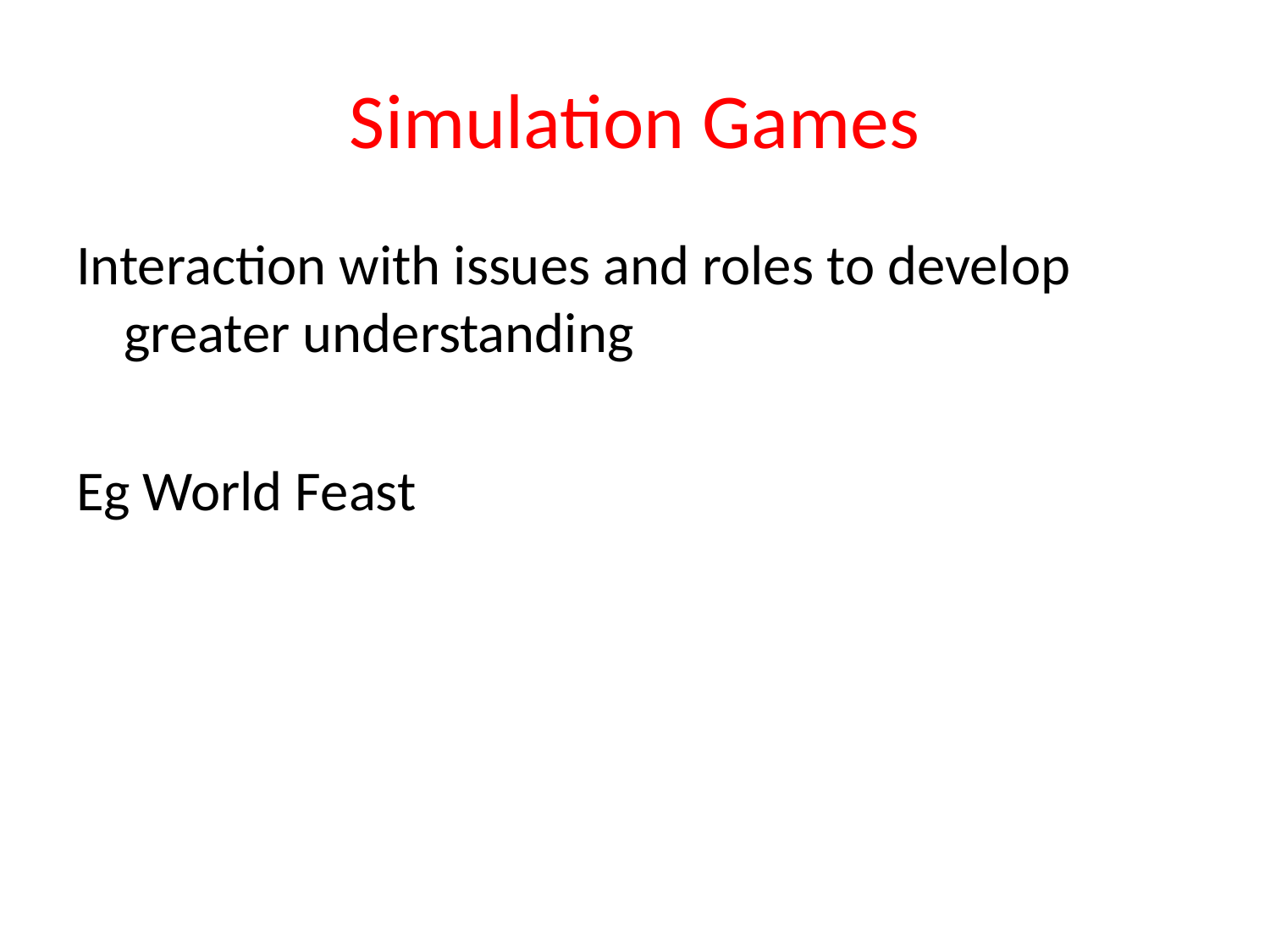

# Simulation Games
Interaction with issues and roles to develop greater understanding

Eg World Feast